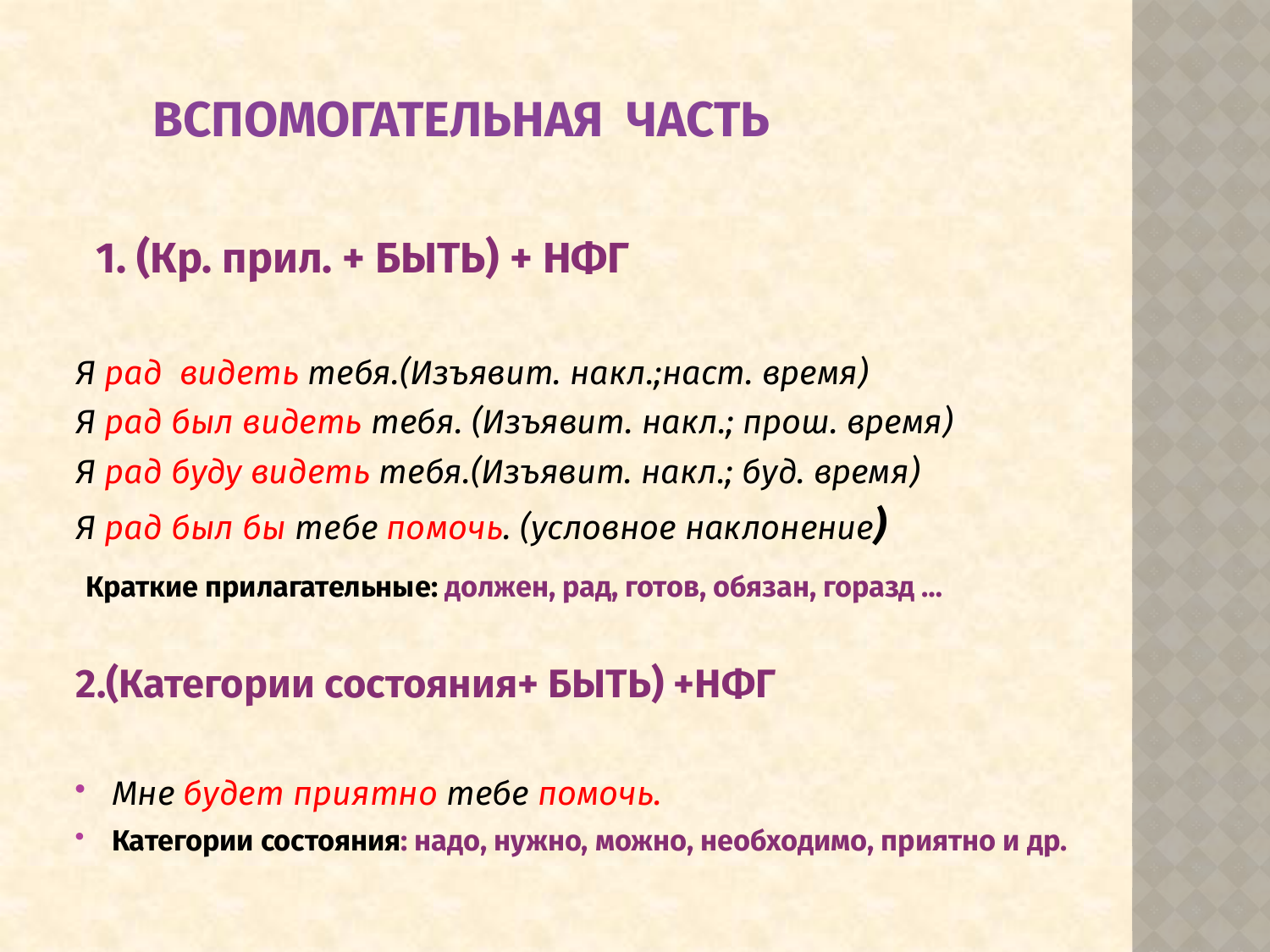

# Вспомогательная  часть
  1. (Кр. прил. + БЫТЬ) + НФГ

Я рад  видеть тебя.(Изъявит. накл.;наст. время)
Я рад был видеть тебя. (Изъявит. накл.; прош. время)
Я рад буду видеть тебя.(Изъявит. накл.; буд. время)
Я рад был бы тебе помочь. (условное наклонение)
 Краткие прилагательные: должен, рад, готов, обязан, горазд …

2.(Категории состояния+ БЫТЬ) +НФГ

Мне будет приятно тебе помочь.
Категории состояния: надо, нужно, можно, необходимо, приятно и др.